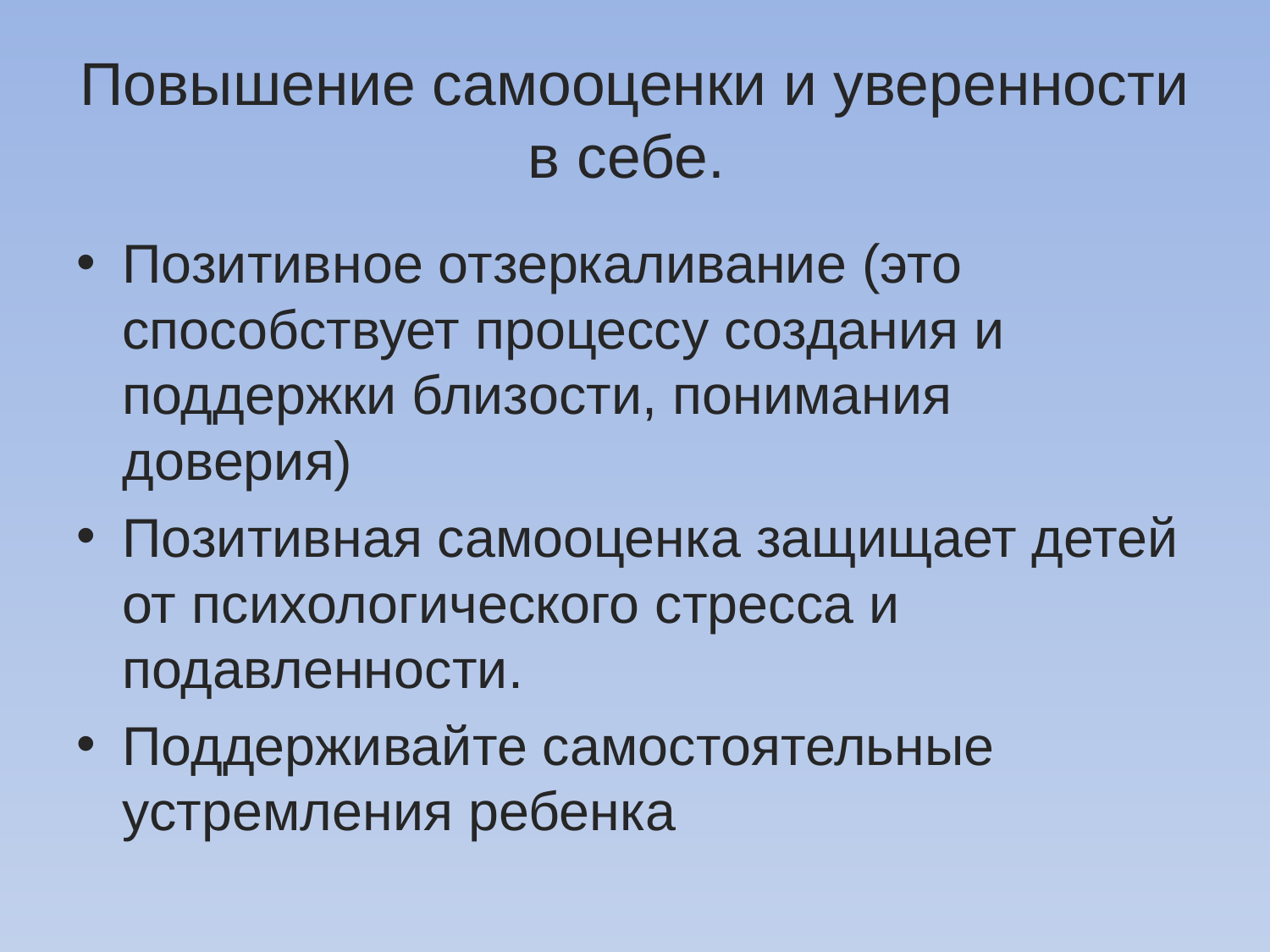

# Повышение самооценки и уверенности в себе.
Позитивное отзеркаливание (это способствует процессу создания и поддержки близости, понимания доверия)
Позитивная самооценка защищает детей от психологического стресса и подавленности.
Поддерживайте самостоятельные устремления ребенка